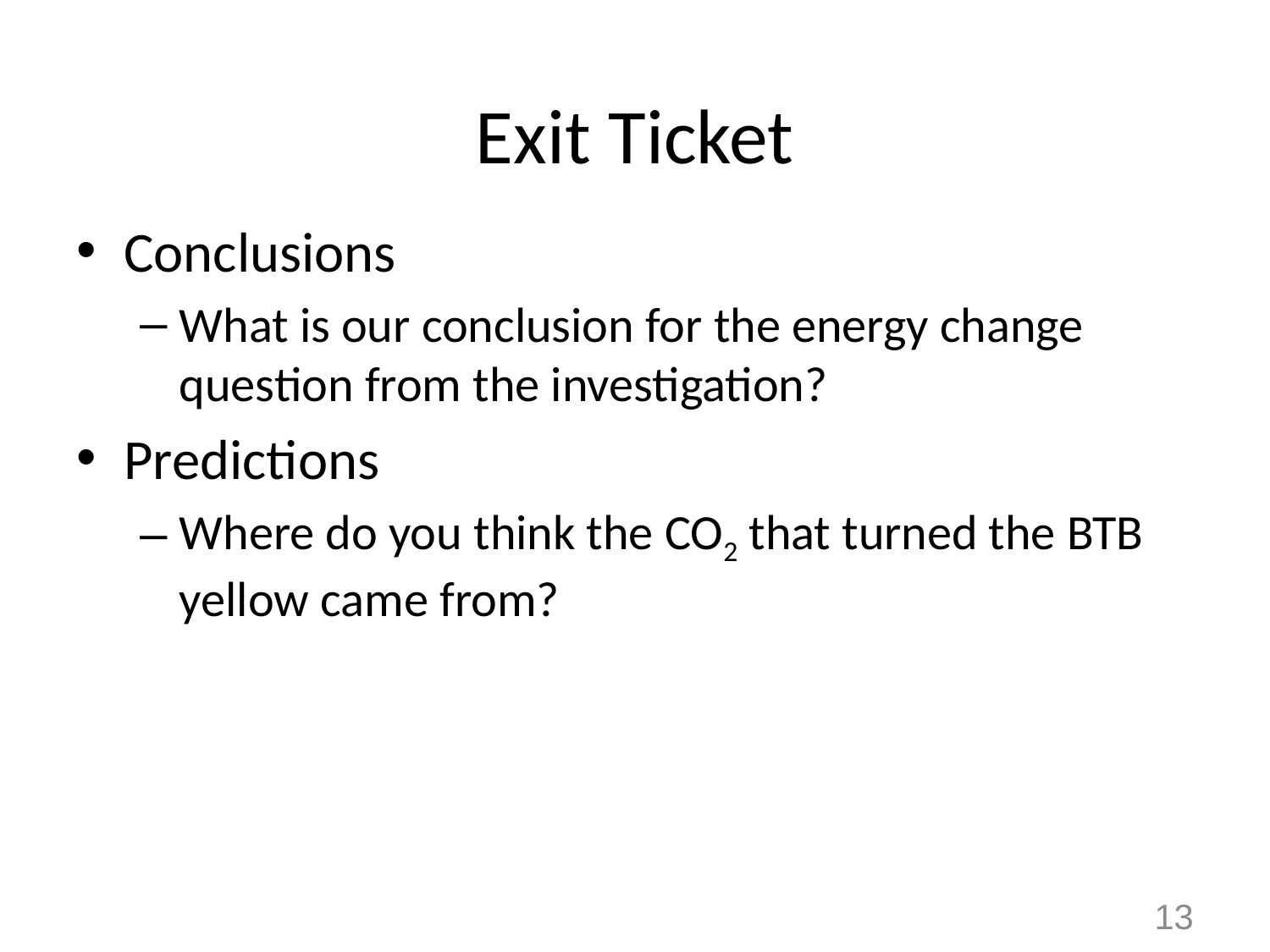

# Exit Ticket
Conclusions
What is our conclusion for the energy change question from the investigation?
Predictions
Where do you think the CO2 that turned the BTB yellow came from?
13